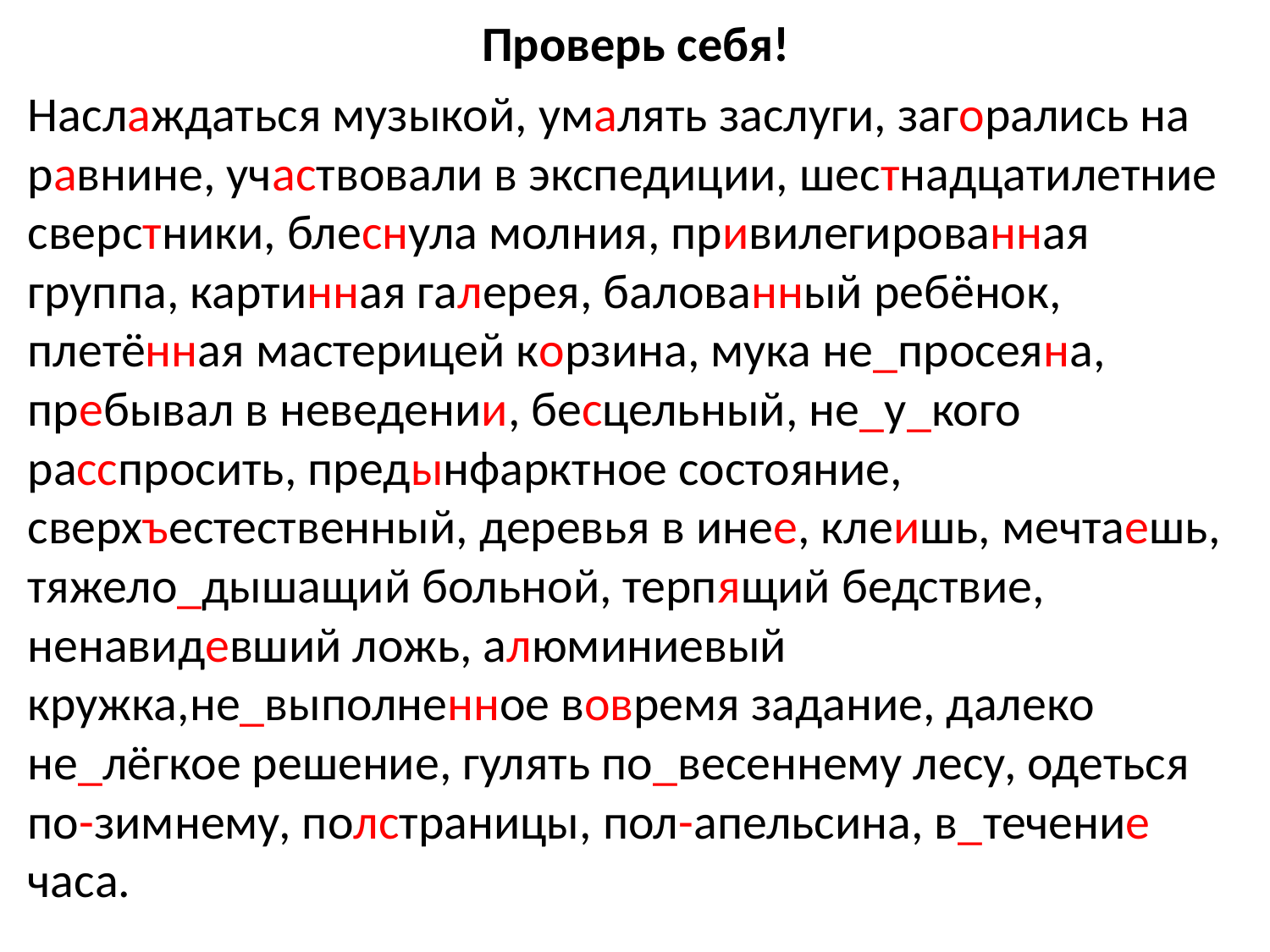

# Проверь себя!
Наслаждаться музыкой, умалять заслуги, загорались на равнине, участвовали в экспедиции, шестнадцатилетние сверстники, блеснула молния, привилегированная группа, картинная галерея, балованный ребёнок, плетённая мастерицей корзина, мука не_просеяна, пребывал в неведении, бесцельный, не_у_кого расспросить, предынфарктное состояние, сверхъестественный, деревья в инее, клеишь, мечтаешь, тяжело_дышащий больной, терпящий бедствие, ненавидевший ложь, алюминиевый кружка,не_выполненное вовремя задание, далеко не_лёгкое решение, гулять по_весеннему лесу, одеться по-зимнему, полстраницы, пол-апельсина, в_течение часа.